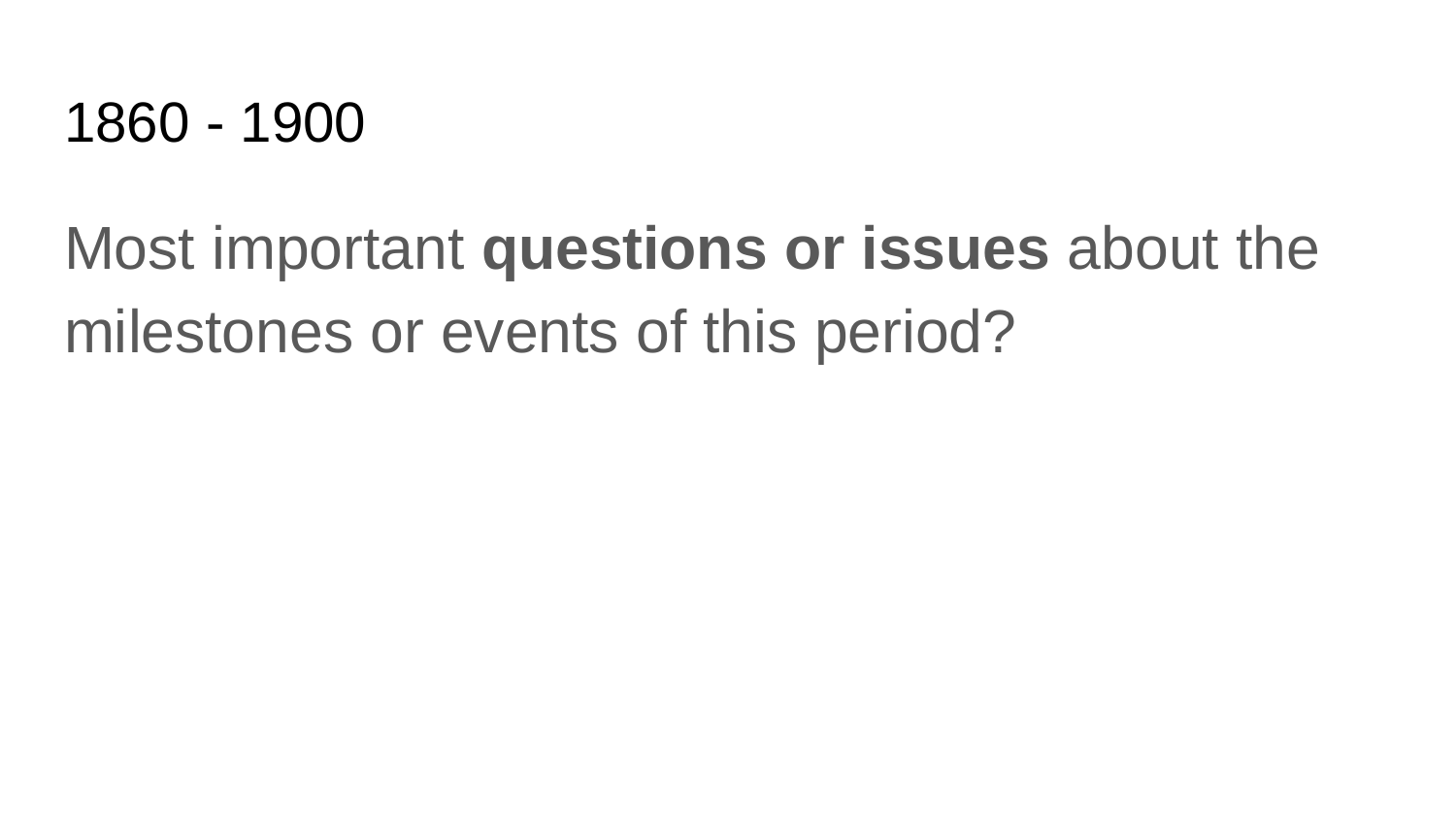

# 1860 - 1900
Most important questions or issues about the milestones or events of this period?